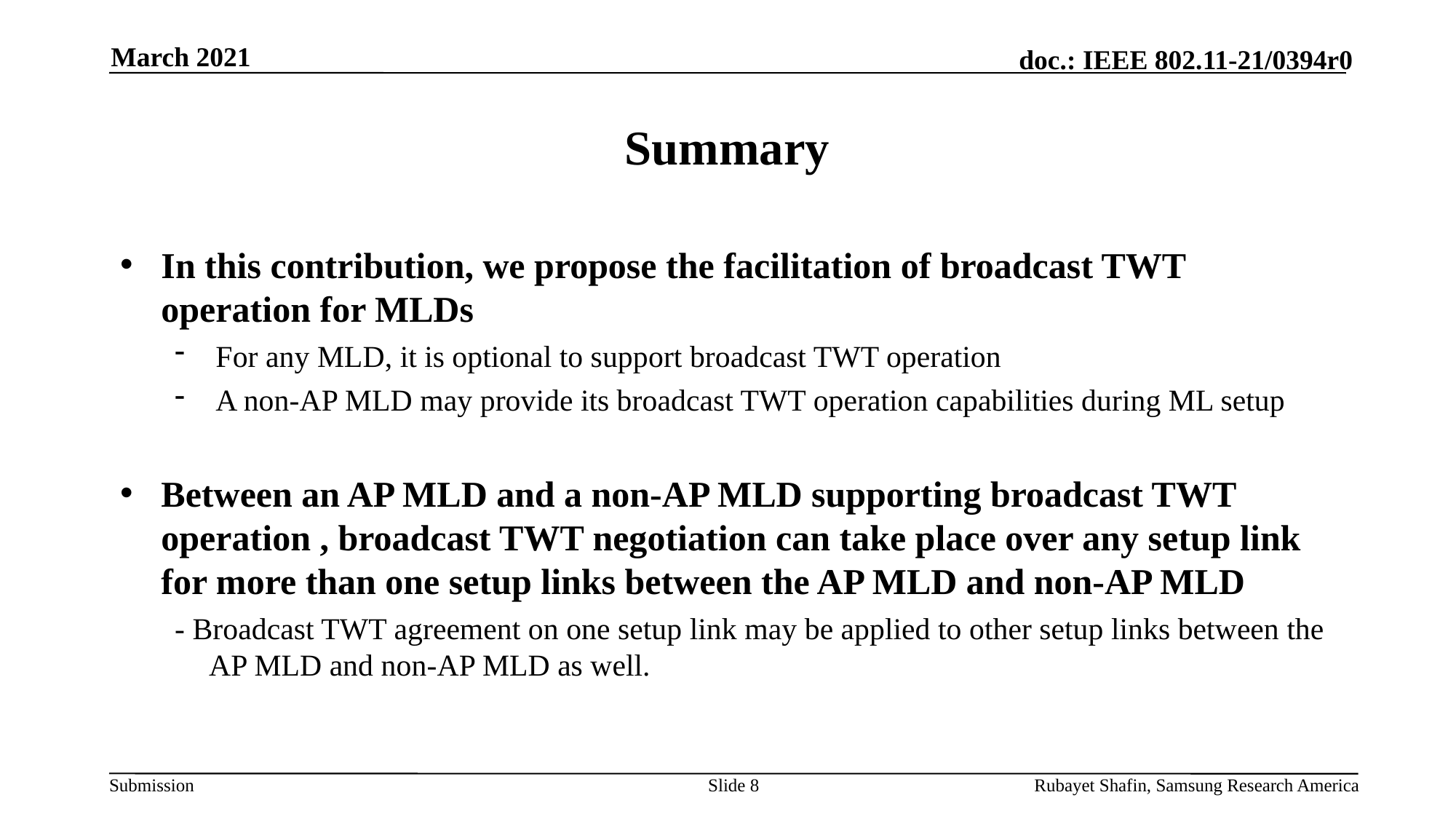

March 2021
# Summary
In this contribution, we propose the facilitation of broadcast TWT operation for MLDs
For any MLD, it is optional to support broadcast TWT operation
A non-AP MLD may provide its broadcast TWT operation capabilities during ML setup

Between an AP MLD and a non-AP MLD supporting broadcast TWT operation , broadcast TWT negotiation can take place over any setup link for more than one setup links between the AP MLD and non-AP MLD
- Broadcast TWT agreement on one setup link may be applied to other setup links between the AP MLD and non-AP MLD as well.

Slide 8
Rubayet Shafin, Samsung Research America